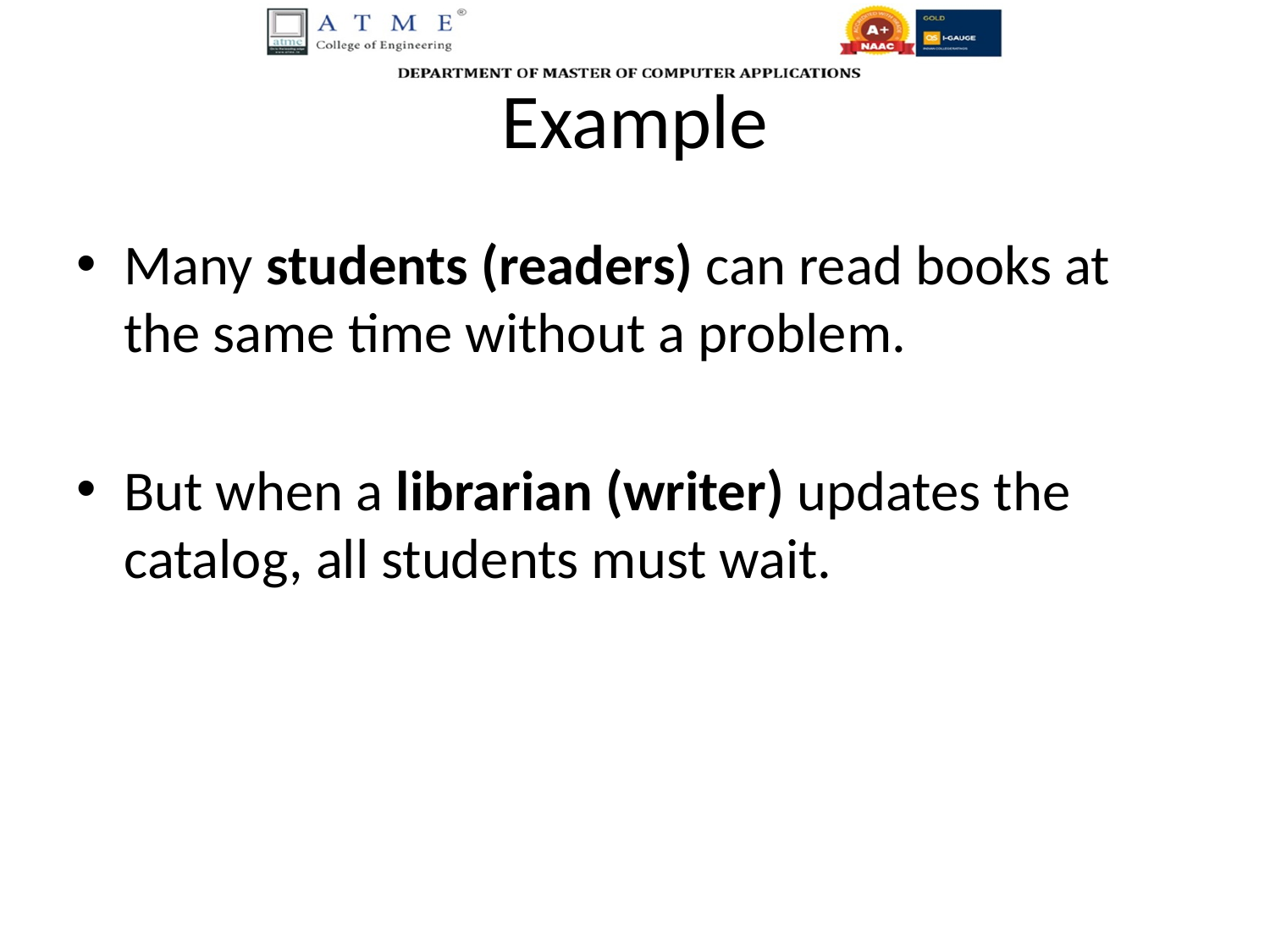

# Example
Many students (readers) can read books at the same time without a problem.

But when a librarian (writer) updates the catalog, all students must wait.